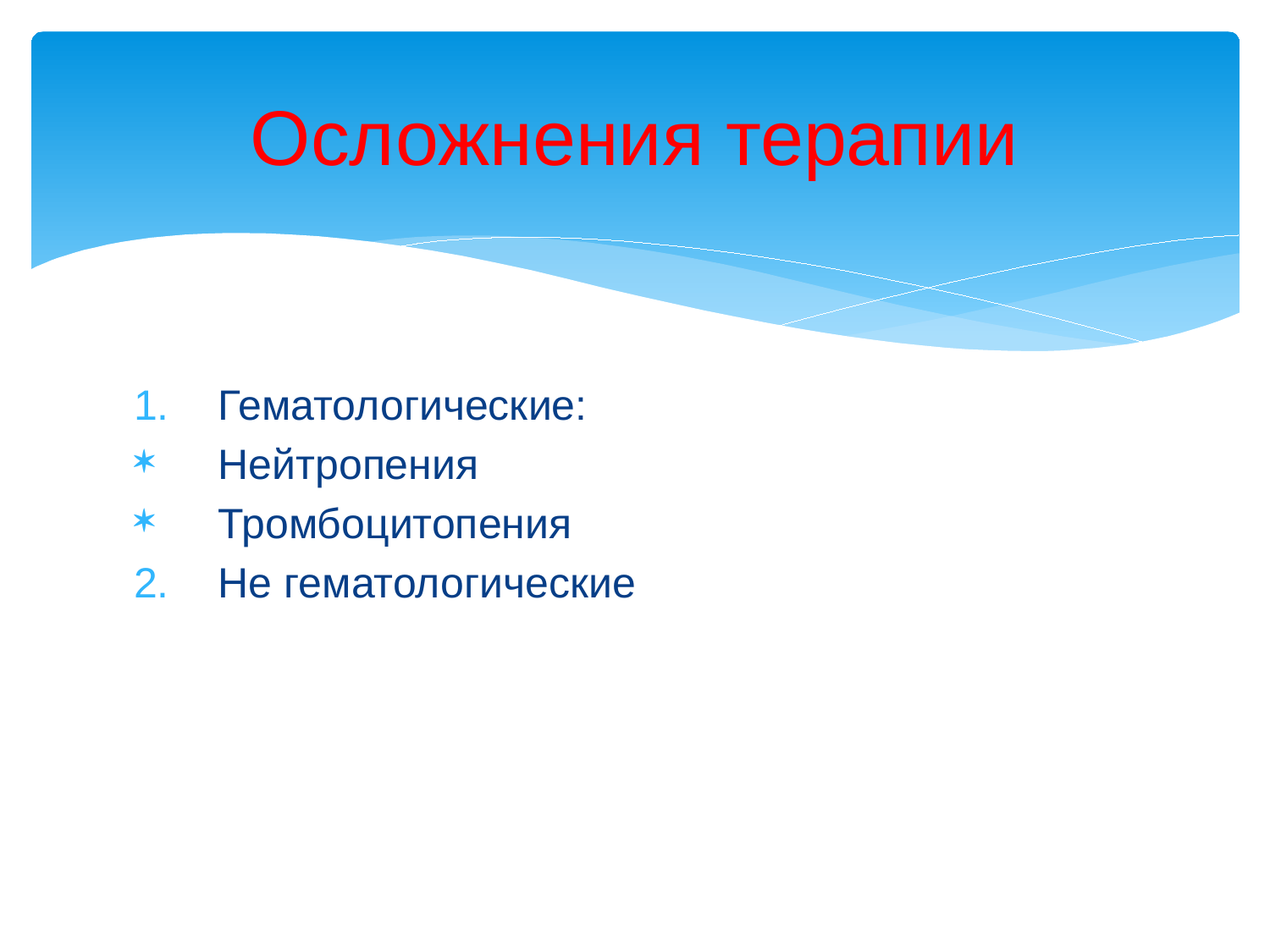

# Осложнения терапии
Гематологические:
Нейтропения
Тромбоцитопения
Не гематологические